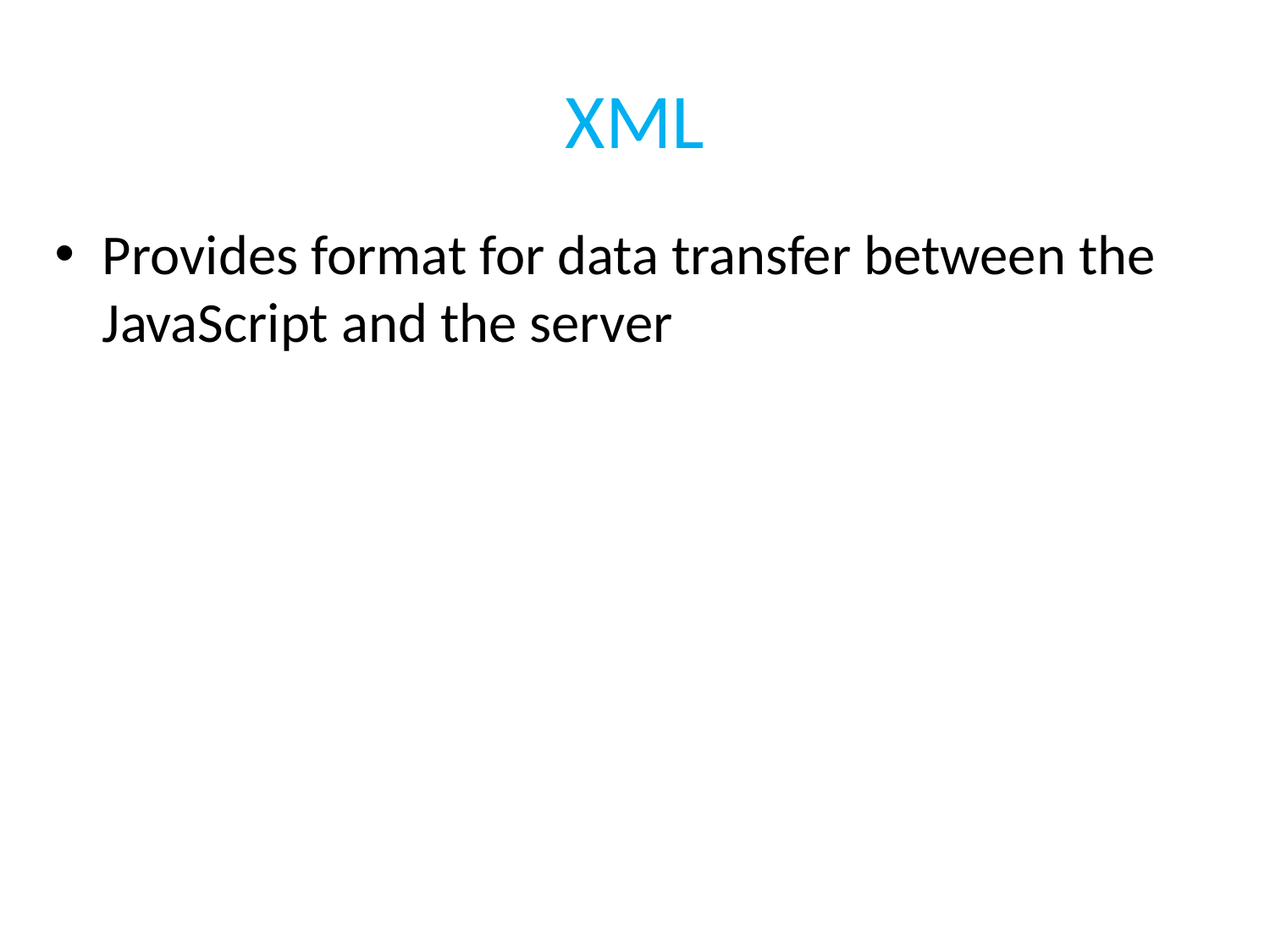

# XML
Provides format for data transfer between the JavaScript and the server